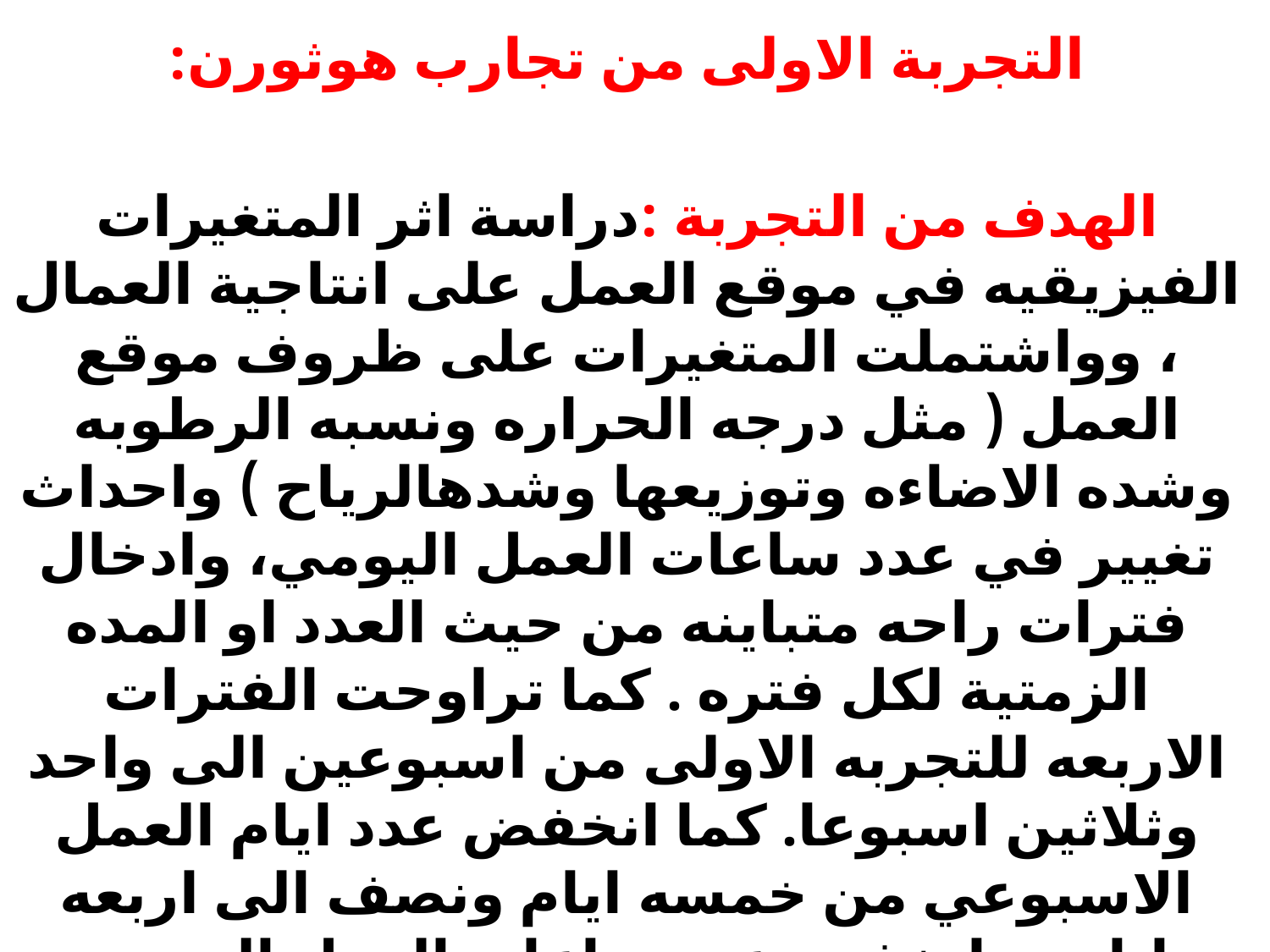

التجربة الاولى من تجارب هوثورن:

الهدف من التجربة :دراسة اثر المتغيرات الفيزيقيه في موقع العمل على انتاجية العمال ، وواشتملت المتغيرات على ظروف موقع العمل ( مثل درجه الحراره ونسبه الرطوبه وشده الاضاءه وتوزيعها وشدهالرياح ) واحداث تغيير في عدد ساعات العمل اليومي، وادخال فترات راحه متباينه من حيث العدد او المده الزمتية لكل فتره . كما تراوحت الفترات الاربعه للتجربه الاولى من اسبوعين الى واحد وثلاثين اسبوعا. كما انخفض عدد ايام العمل الاسبوعي من خمسه ايام ونصف الى اربعه ايام . وانخفض عدد ساعات العمل اليومي وفيما يختص بفترات الراحه فقد تراوحت الى الى ست فترات تتخلل ساعات العمل اليومي .
#